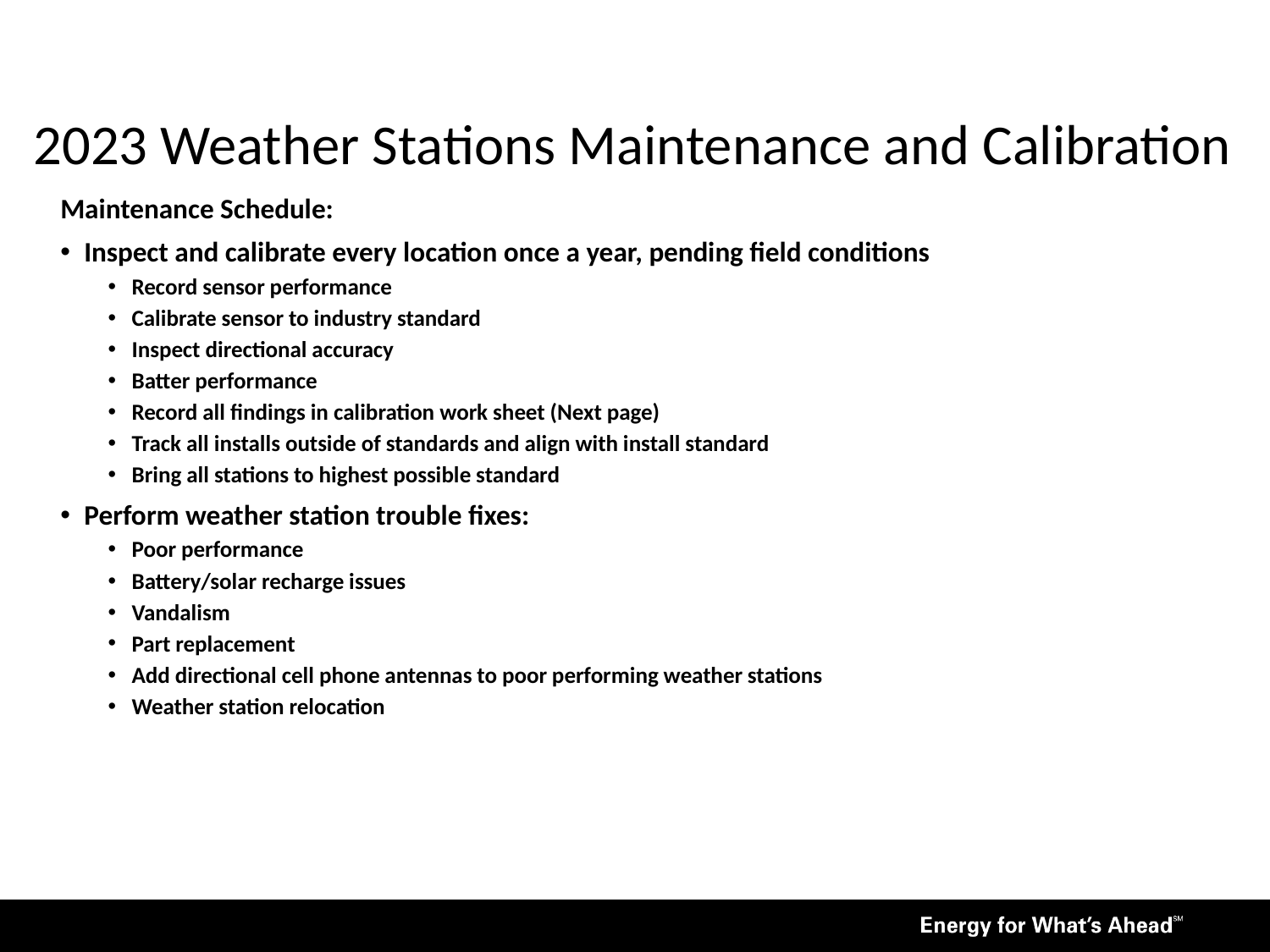

# 2023 Weather Stations Maintenance and Calibration
Maintenance Schedule:
Inspect and calibrate every location once a year, pending field conditions
Record sensor performance
Calibrate sensor to industry standard
Inspect directional accuracy
Batter performance
Record all findings in calibration work sheet (Next page)
Track all installs outside of standards and align with install standard
Bring all stations to highest possible standard
Perform weather station trouble fixes:
Poor performance
Battery/solar recharge issues
Vandalism
Part replacement
Add directional cell phone antennas to poor performing weather stations
Weather station relocation